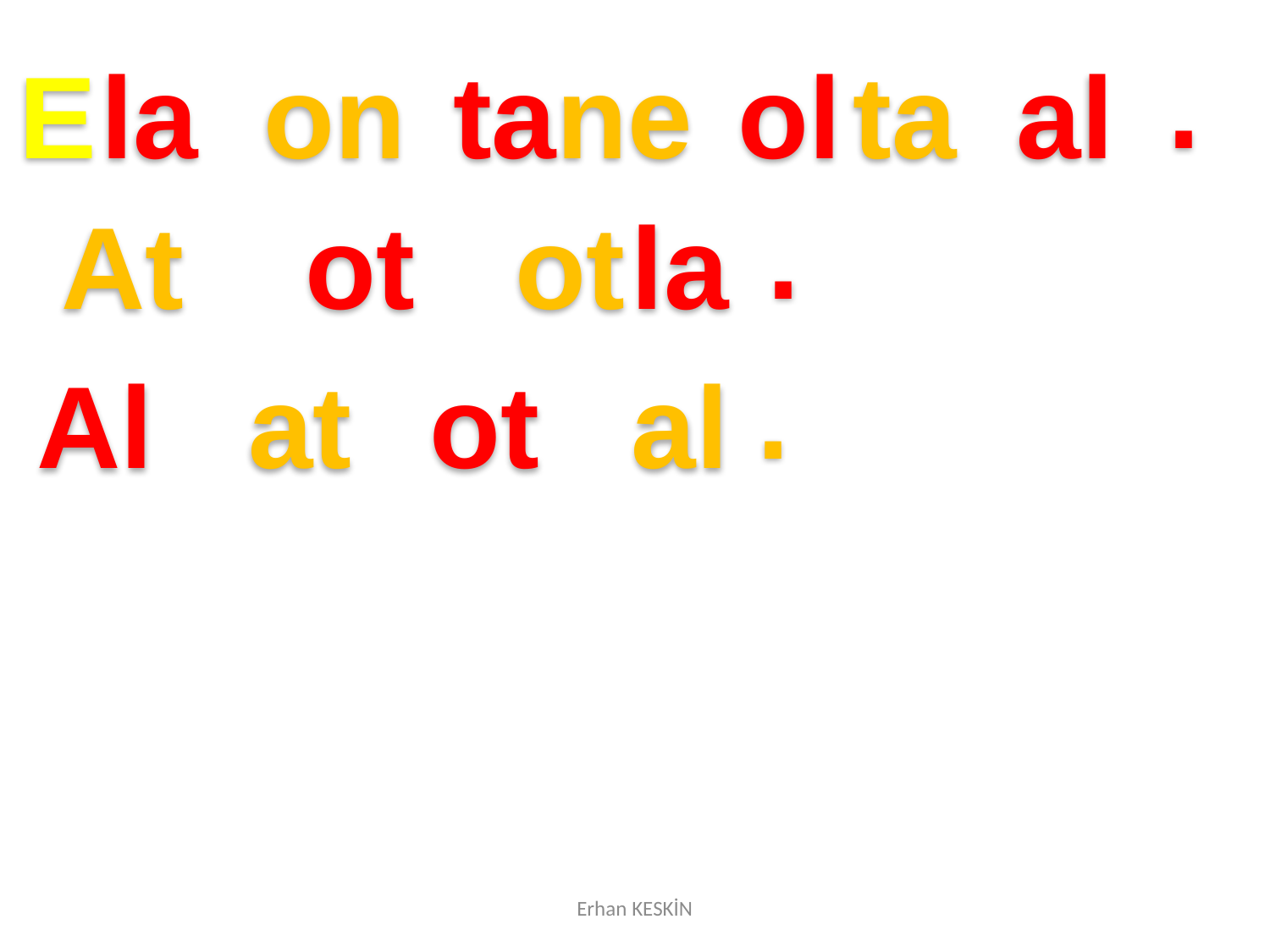

.
E
la
on
ta
ne
ol
ta
al
.
At
ot
ot
la
.
Al
at
ot
al
Erhan KESKİN